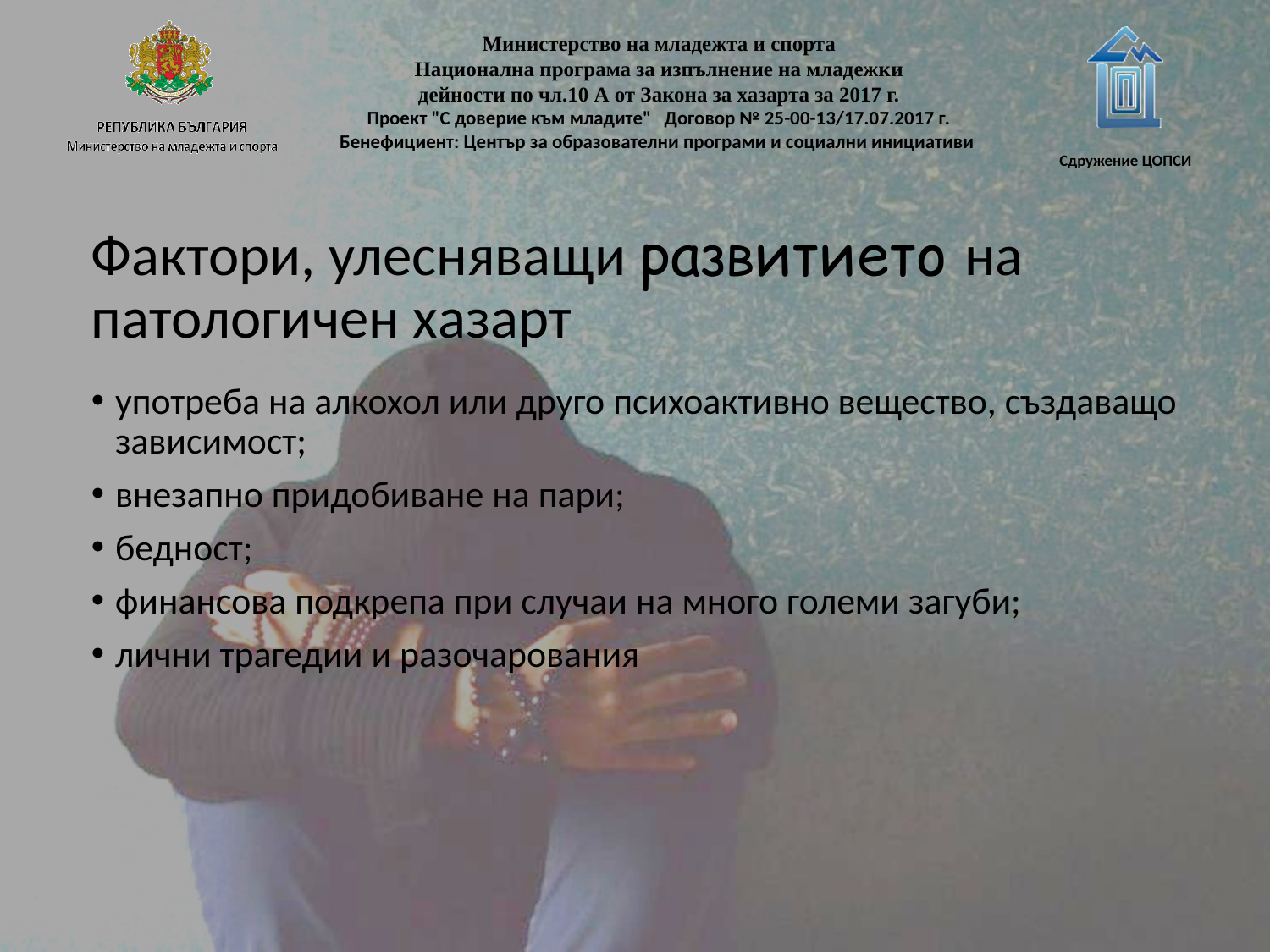

# Фактори, улесняващи развитието на патологичен хазарт
употреба на алкохол или друго психоактивно вещество, създаващо зависимост;
внезапно придобиване на пари;
бедност;
финансова подкрепа при случаи на много големи загуби;
лични трагедии и разочарования